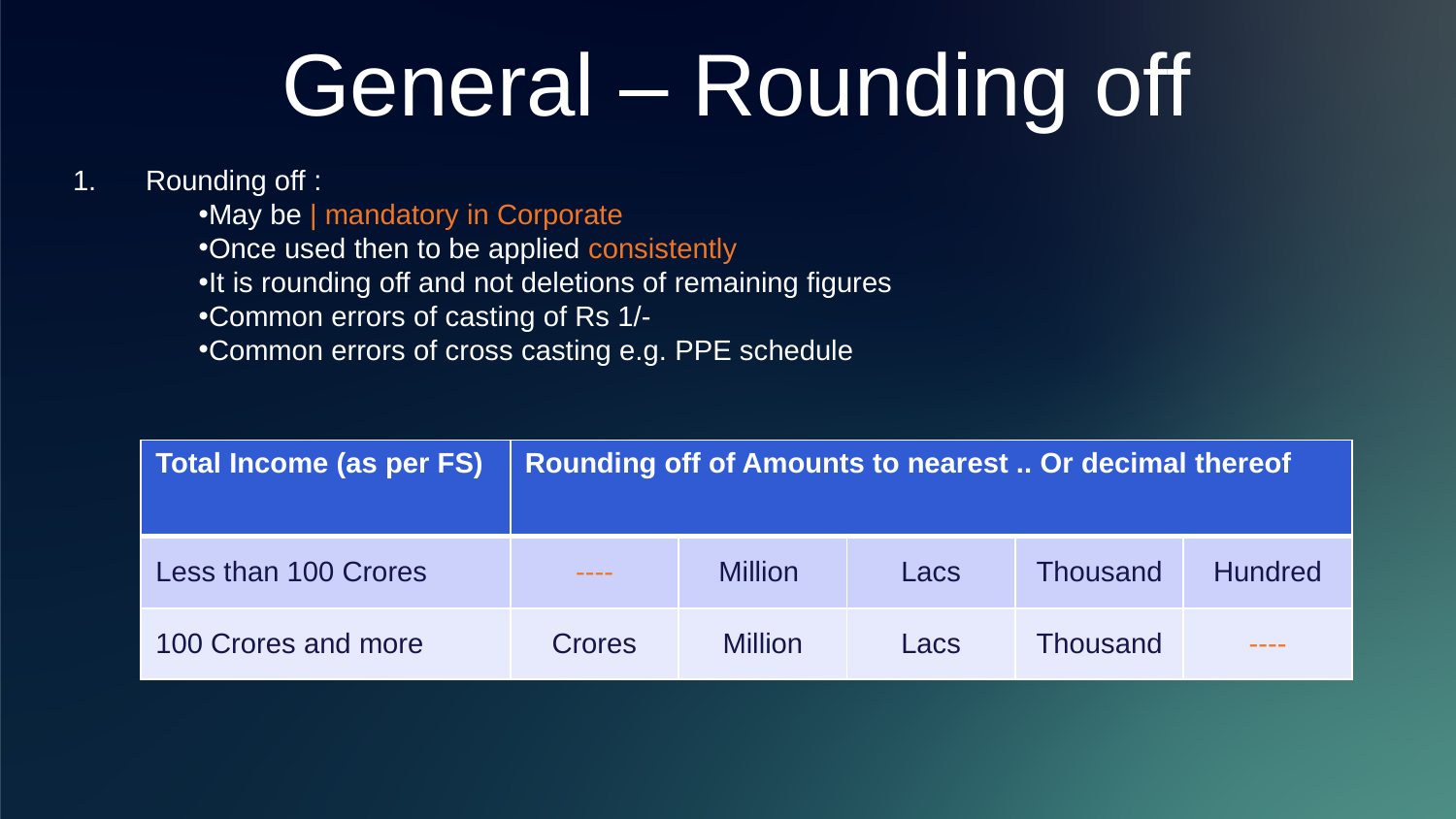

# General – Rounding off
Rounding off :
May be | mandatory in Corporate
Once used then to be applied consistently
It is rounding off and not deletions of remaining figures
Common errors of casting of Rs 1/-
Common errors of cross casting e.g. PPE schedule

| Total Income (as per FS) | Rounding off of Amounts to nearest .. Or decimal thereof |  |  |  |  |
| --- | --- | --- | --- | --- | --- |
| Less than 100 Crores | ---- | Million | Lacs | Thousand | Hundred |
| 100 Crores and more | Crores | Million | Lacs | Thousand | ---- |